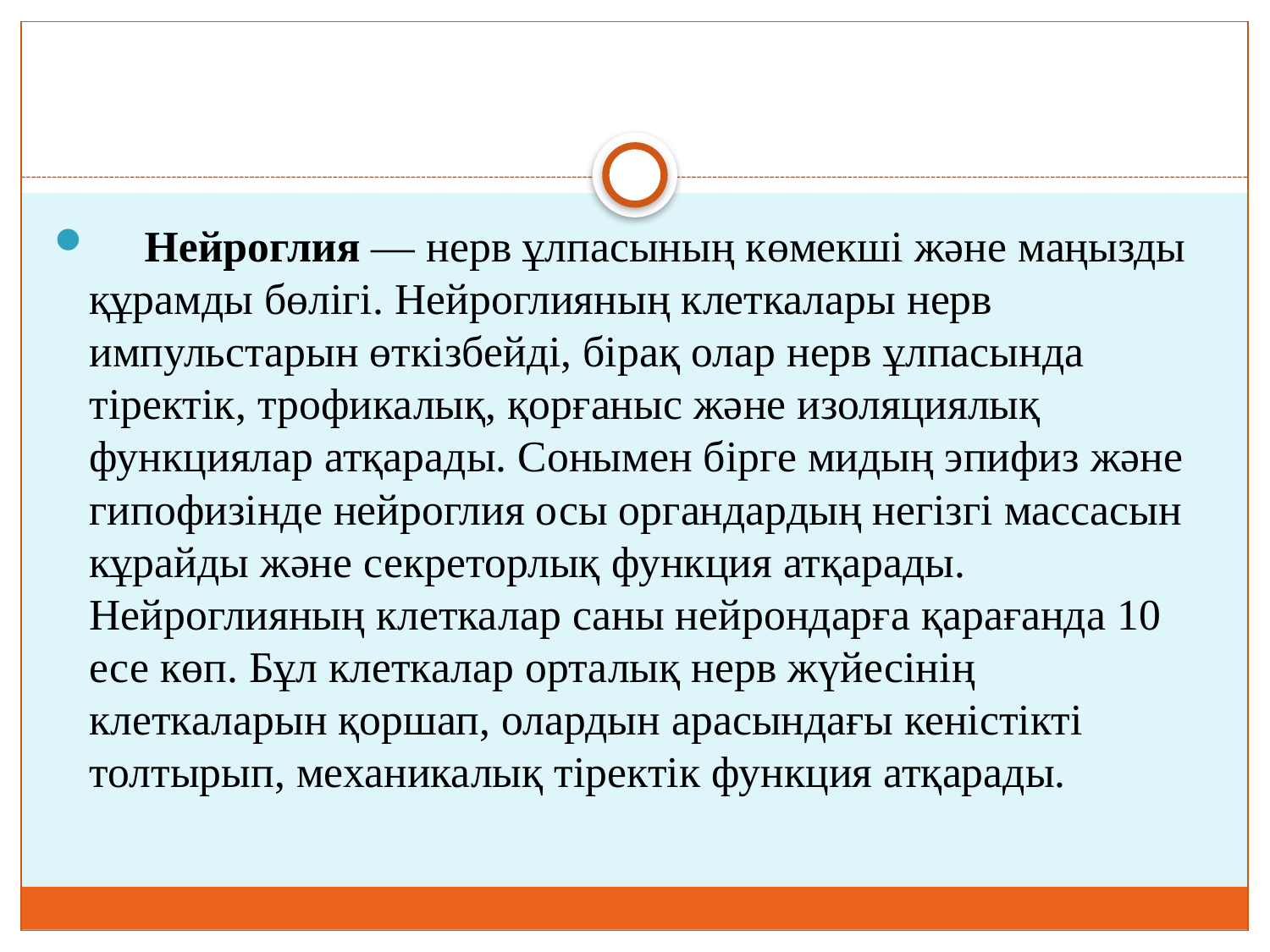

# НЕЙРОГЛИЯ
     Нейроглия — нерв ұлпасының көмекші және маңызды құрамды бөлігі. Нейроглияның клеткалары нерв импульстарын өткізбейді, бірақ олар нерв ұлпасында тіректік, трофикалық, қорғаныс және изоляциялық функциялар атқарады. Сонымен бірге мидың эпифиз және гипофизінде нейроглия осы органдардың негізгі массасын кұрайды және секреторлық функция атқарады. Нейроглияның клеткалар саны нейрондарға қарағанда 10 есе көп. Бұл клеткалар орталық нерв жүйесінің клеткаларын қоршап, олардын арасындағы кеністікті толтырып, механикалық тіректік функция атқарады.